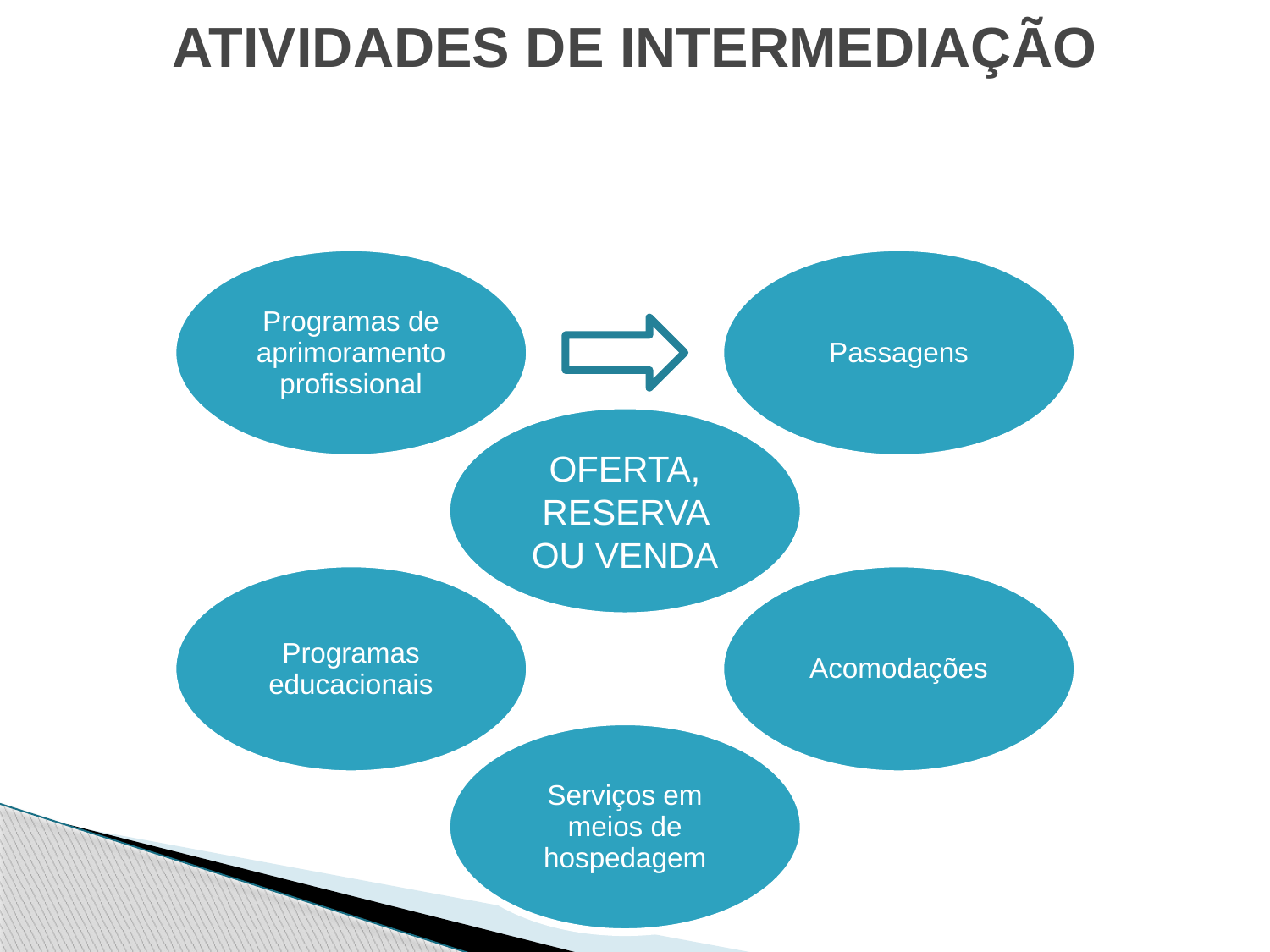

# ATIVIDADES DE INTERMEDIAÇÃO
OFERTA, RESERVA OU VENDA
Passagens
Acomodações
Serviços em meios de hospedagem
Programas educacionais
Programas de aprimoramento profissional